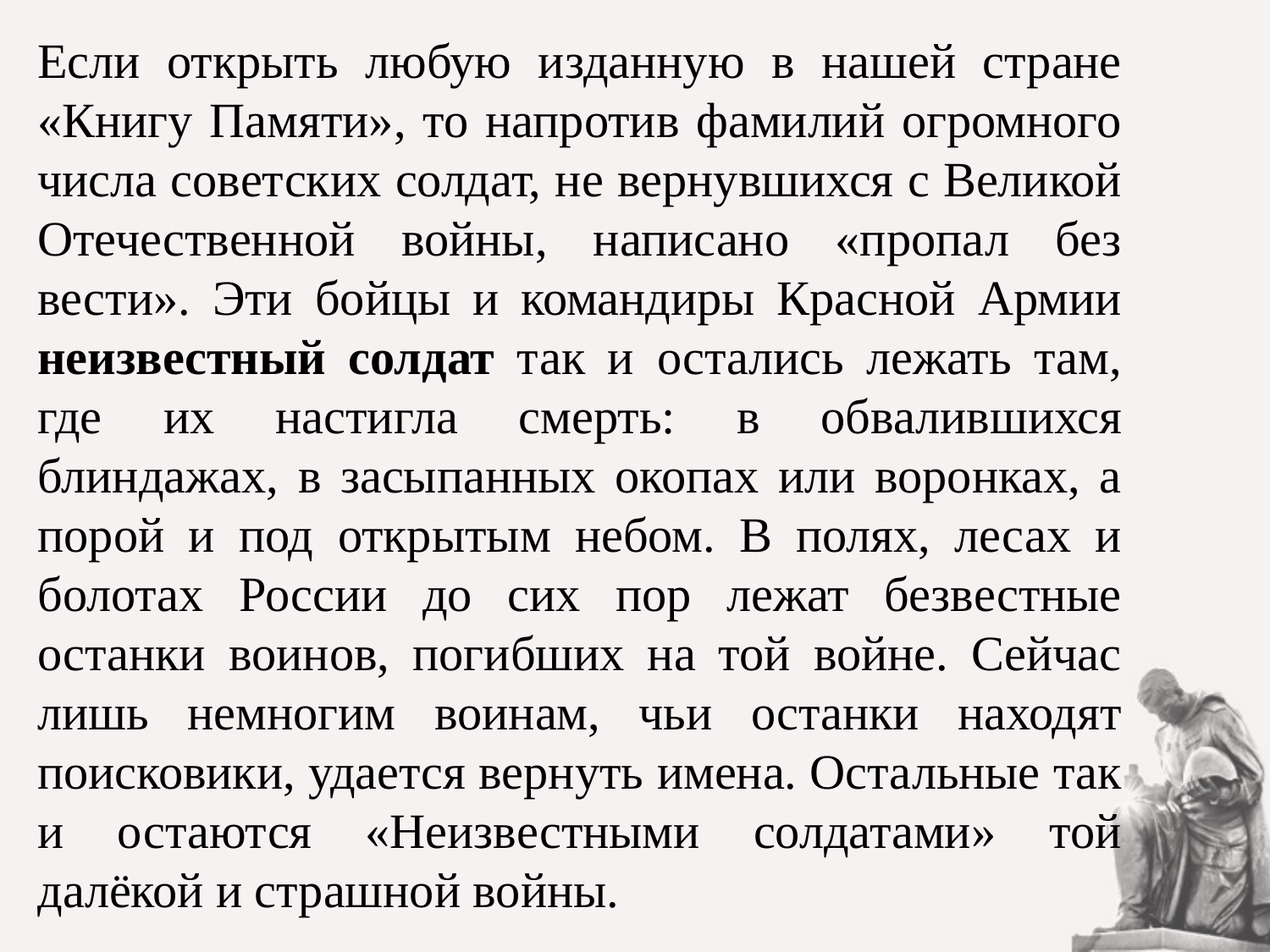

Если открыть любую изданную в нашей стране «Книгу Памяти», то напротив фамилий огромного числа советских солдат, не вернувшихся с Великой Отечественной войны, написано «пропал без вести». Эти бойцы и командиры Красной Армии неизвестный солдат так и остались лежать там, где их настигла смерть: в обвалившихся блиндажах, в засыпанных окопах или воронках, а порой и под открытым небом. В полях, лесах и болотах России до сих пор лежат безвестные останки воинов, погибших на той войне. Сейчас лишь немногим воинам, чьи останки находят поисковики, удается вернуть имена. Остальные так и остаются «Неизвестными солдатами» той далёкой и страшной войны.